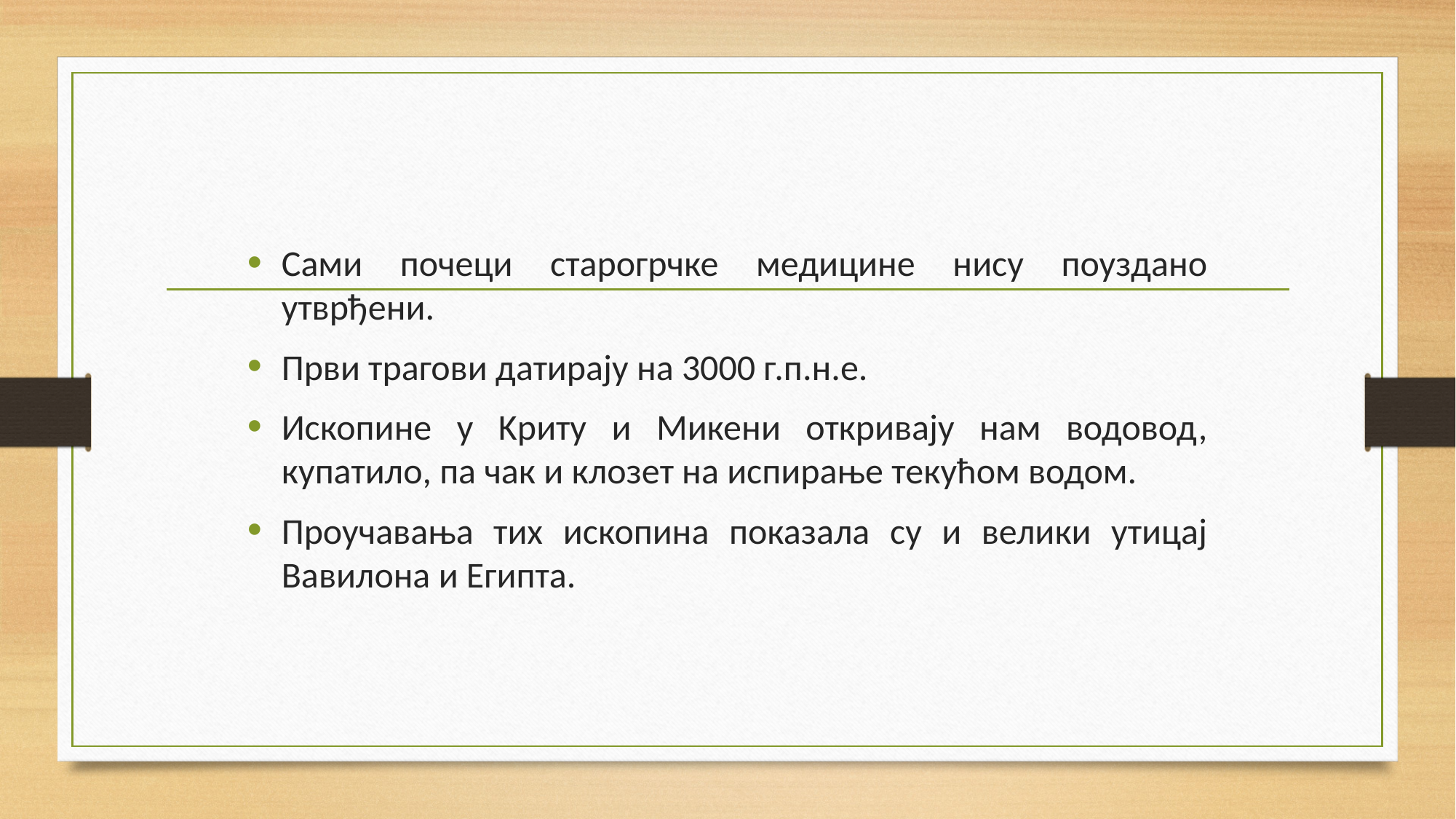

Сами почеци старогрчке медицине нису поуздано утврђени.
Први трагови датирају на 3000 г.п.н.е.
Ископине у Kриту и Микени откривају нам водовод, купатило, па чак и клозет на испирање текућом водом.
Проучавања тих ископина показала су и велики утицај Вавилона и Египта.